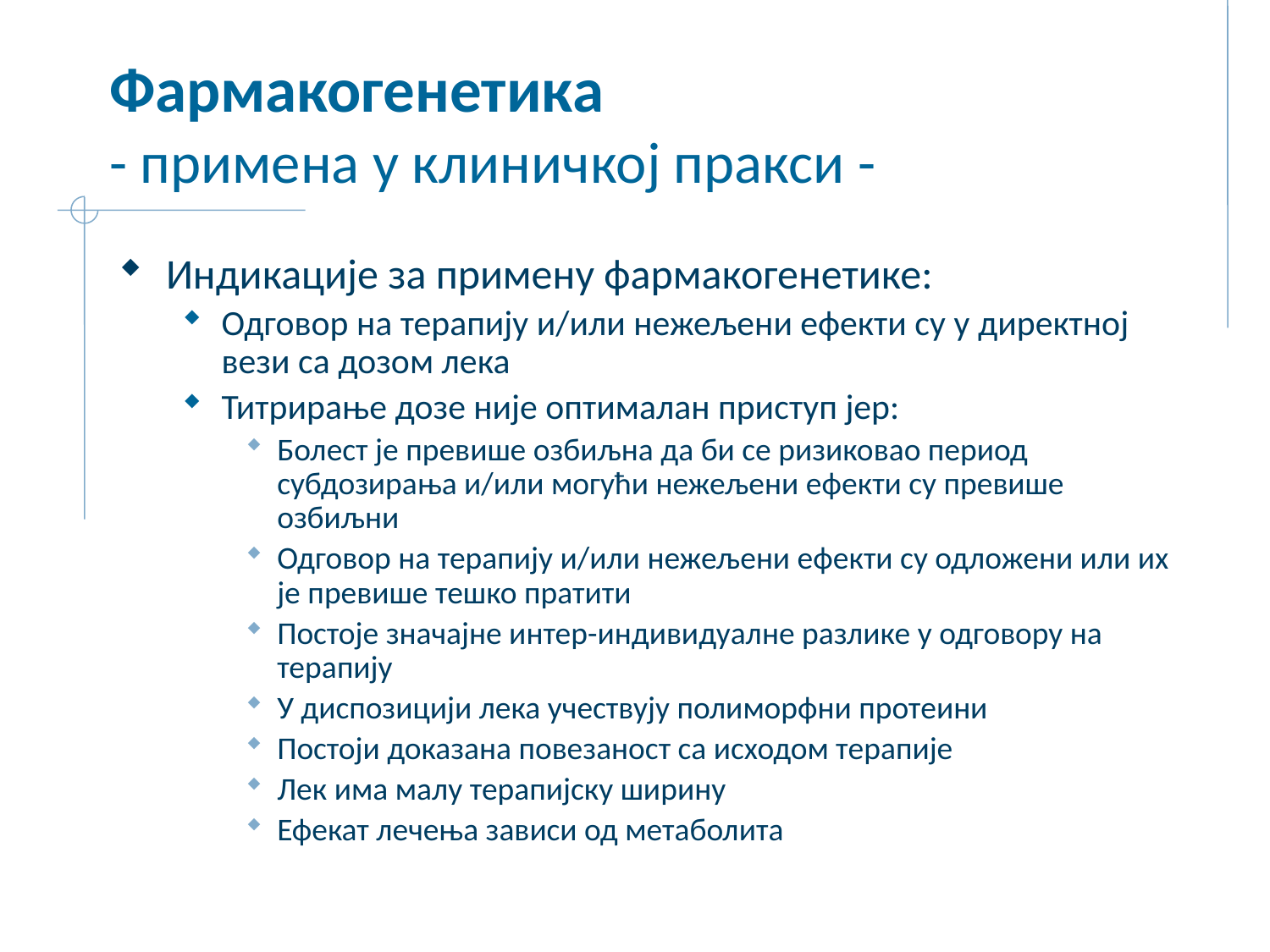

# Фармакогенетика - примена у клиничкој пракси -
Индикације за примену фармакогенетике:
Одговор на терапију и/или нежељени ефекти су у директној вези са дозом лека
Титрирање дозе није оптималан приступ јер:
Болест је превише озбиљна да би се ризиковао период субдозирања и/или могући нежељени ефекти су превише озбиљни
Одговор на терапију и/или нежељени ефекти су одложени или их је превише тешко пратити
Постоје значајне интер-индивидуалне разлике у одговору на терапију
У диспозицији лека учествују полиморфни протеини
Постоји доказана повезаност са исходом терапије
Лек има малу терапијску ширину
Ефекат лечења зависи од метаболита